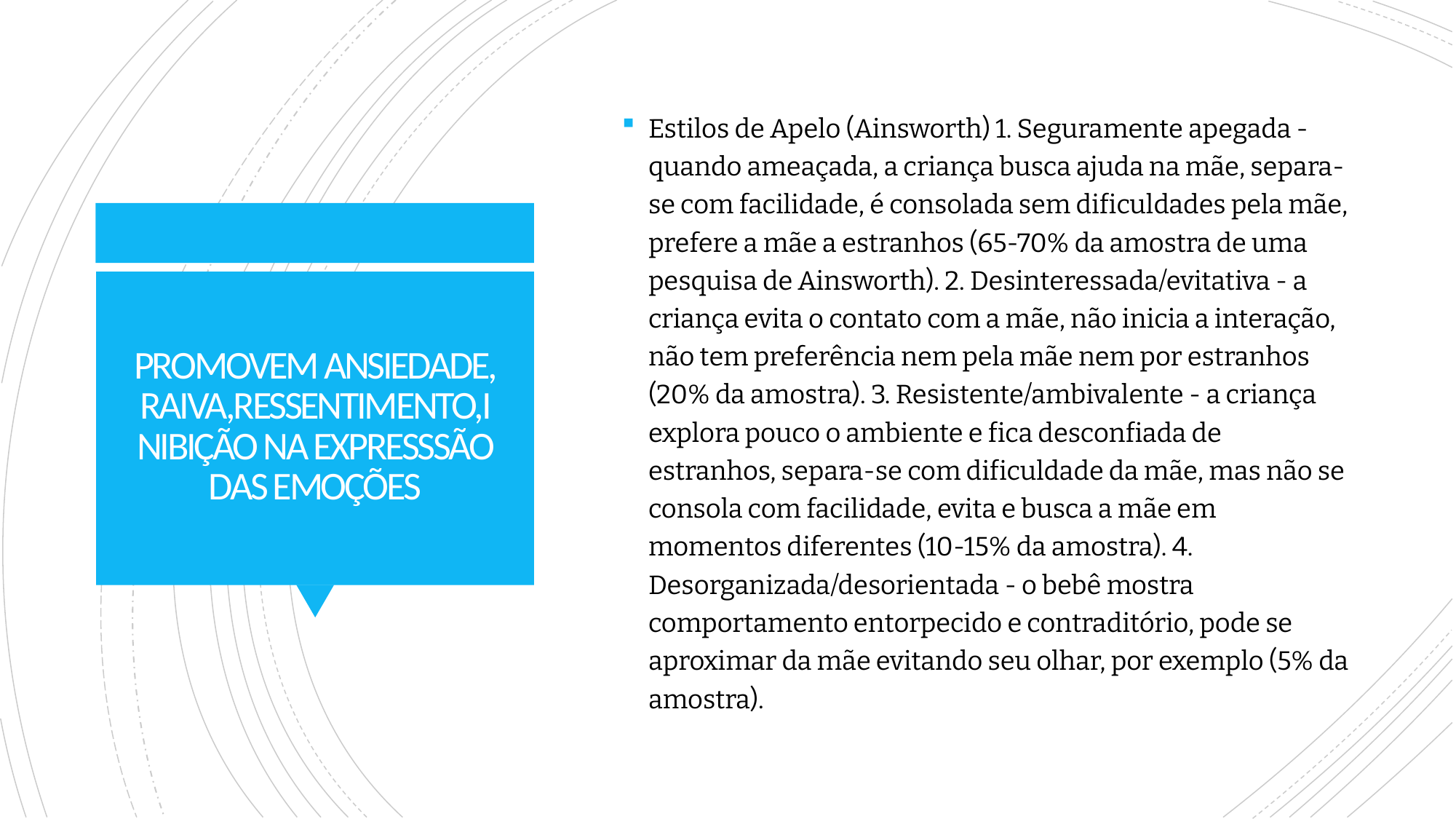

Estilos de Apelo (Ainsworth) 1. Seguramente apegada - quando ameaçada, a criança busca ajuda na mãe, separa-se com facilidade, é consolada sem dificuldades pela mãe, prefere a mãe a estranhos (65-70% da amostra de uma pesquisa de Ainsworth). 2. Desinteressada/evitativa - a criança evita o contato com a mãe, não inicia a interação, não tem preferência nem pela mãe nem por estranhos (20% da amostra). 3. Resistente/ambivalente - a criança explora pouco o ambiente e fica desconfiada de estranhos, separa-se com dificuldade da mãe, mas não se consola com facilidade, evita e busca a mãe em momentos diferentes (10-15% da amostra). 4. Desorganizada/desorientada - o bebê mostra comportamento entorpecido e contraditório, pode se aproximar da mãe evitando seu olhar, por exemplo (5% da amostra).
# PROMOVEM ANSIEDADE, RAIVA,RESSENTIMENTO,INIBIÇÃO NA EXPRESSSÃO DAS EMOÇÕES